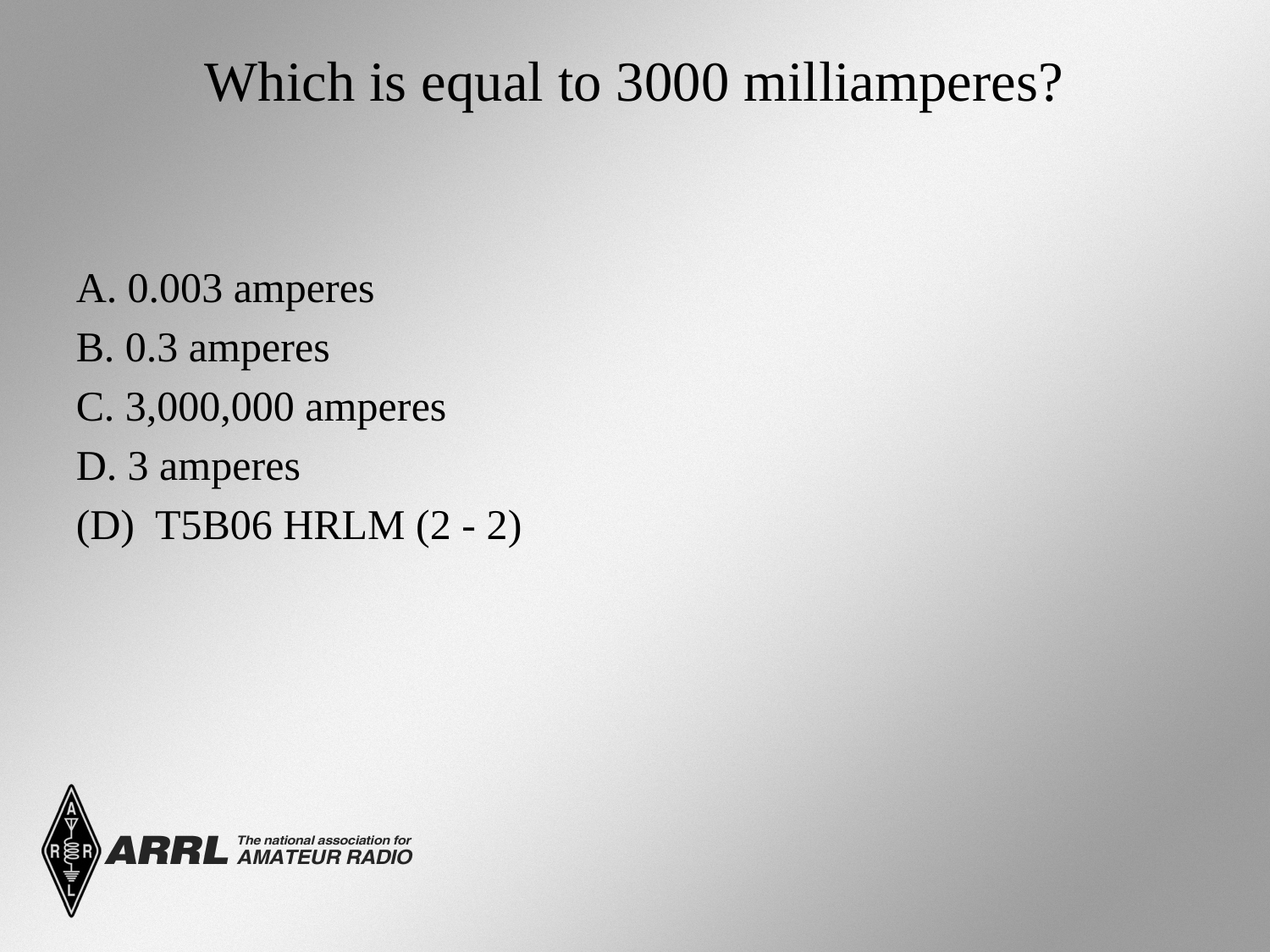

# Which is equal to 3000 milliamperes?
A. 0.003 amperes
B. 0.3 amperes
C. 3,000,000 amperes
D. 3 amperes
(D)  T5B06 HRLM (2 - 2)